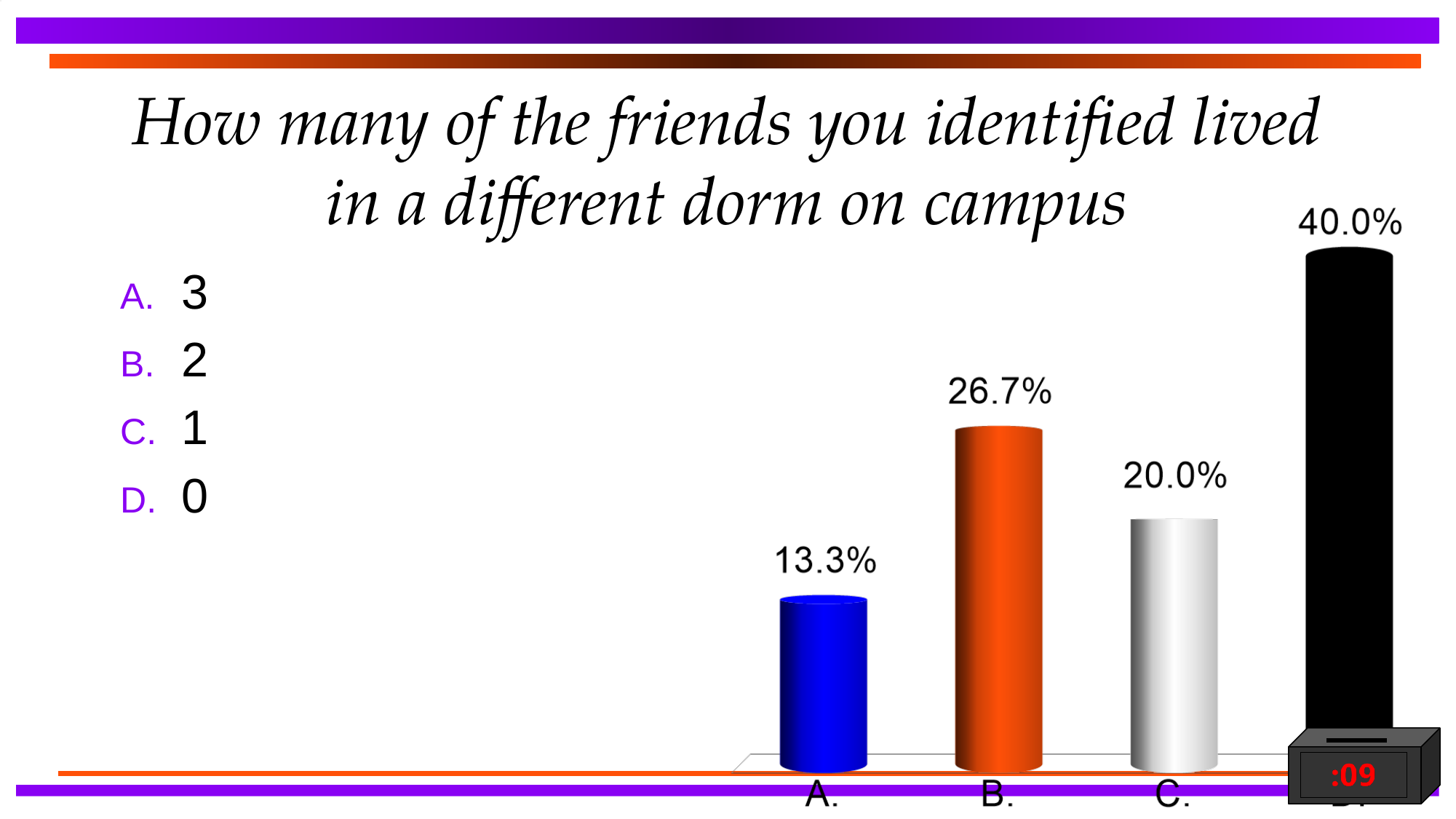

# How many of the friends you identified lived in a different dorm on campus

3
2
1
0